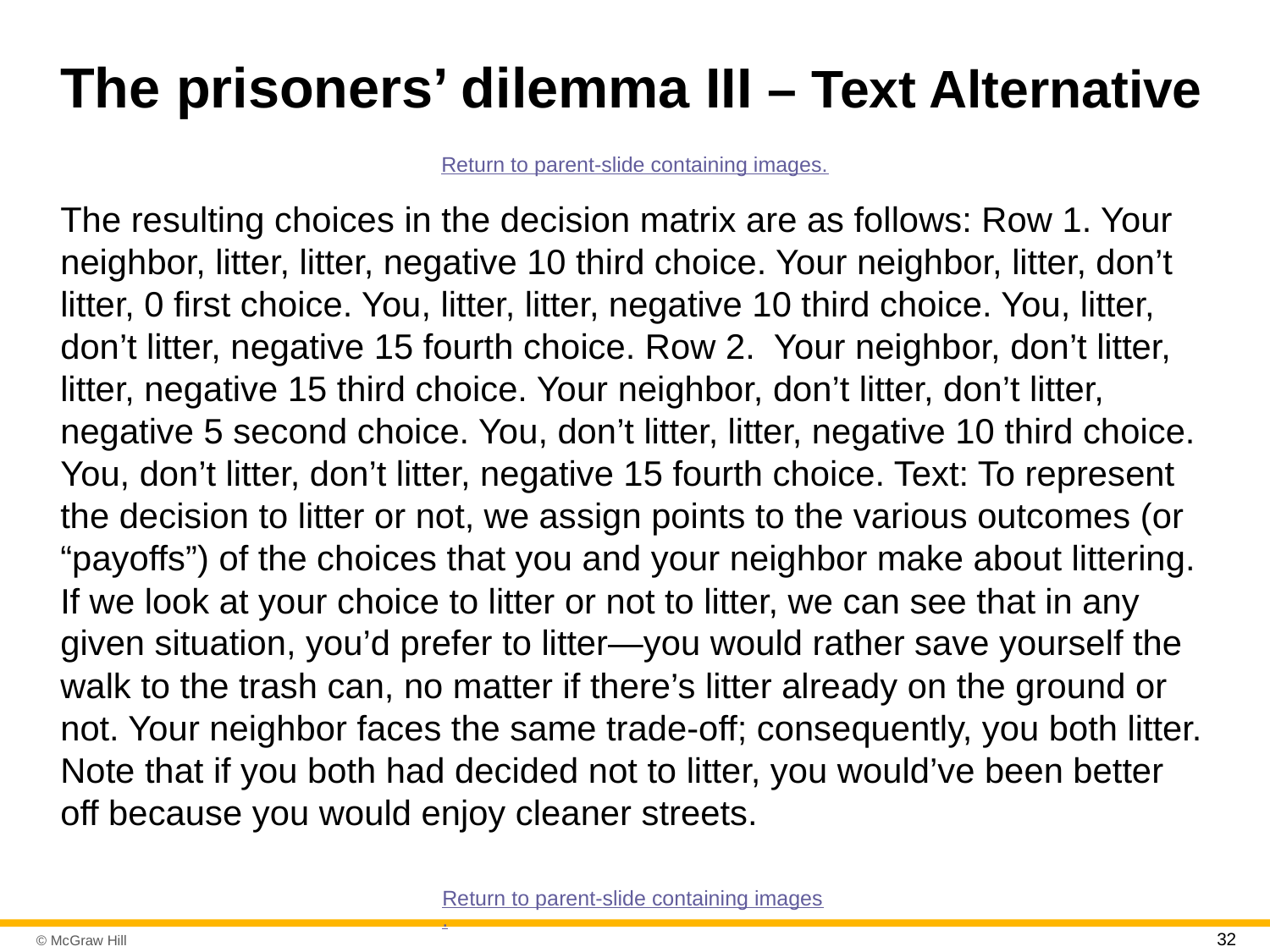

# The prisoners’ dilemma III – Text Alternative
Return to parent-slide containing images.
The resulting choices in the decision matrix are as follows: Row 1. Your neighbor, litter, litter, negative 10 third choice. Your neighbor, litter, don’t litter, 0 first choice. You, litter, litter, negative 10 third choice. You, litter, don’t litter, negative 15 fourth choice. Row 2.  Your neighbor, don’t litter, litter, negative 15 third choice. Your neighbor, don’t litter, don’t litter, negative 5 second choice. You, don’t litter, litter, negative 10 third choice. You, don’t litter, don’t litter, negative 15 fourth choice. Text: To represent the decision to litter or not, we assign points to the various outcomes (or “payoffs”) of the choices that you and your neighbor make about littering. If we look at your choice to litter or not to litter, we can see that in any given situation, you’d prefer to litter—you would rather save yourself the walk to the trash can, no matter if there’s litter already on the ground or not. Your neighbor faces the same trade-off; consequently, you both litter. Note that if you both had decided not to litter, you would’ve been better off because you would enjoy cleaner streets.
Return to parent-slide containing images.